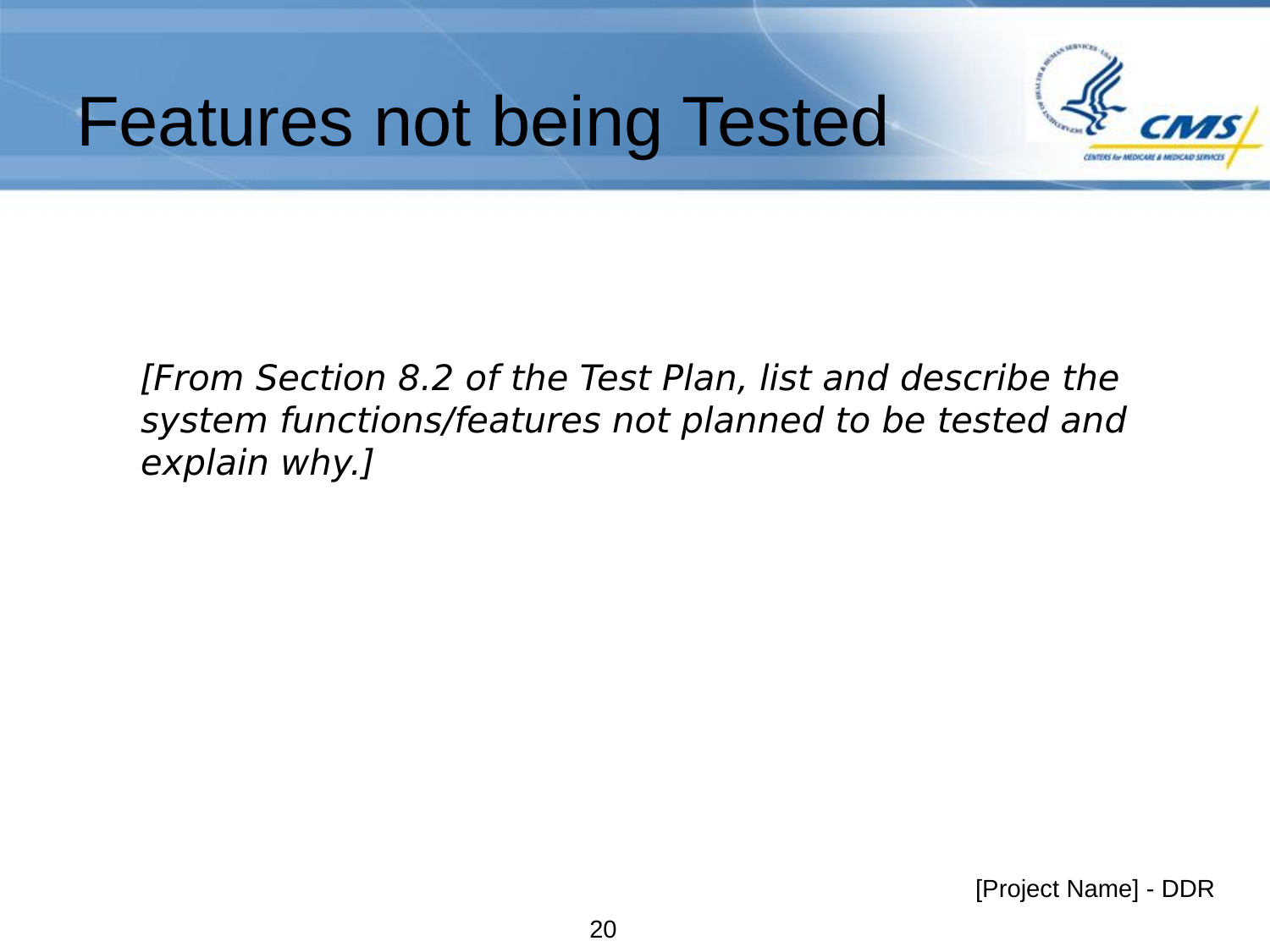

# Features not being Tested
[From Section 8.2 of the Test Plan, list and describe the system functions/features not planned to be tested and explain why.]

[Project Name] - DDR
20